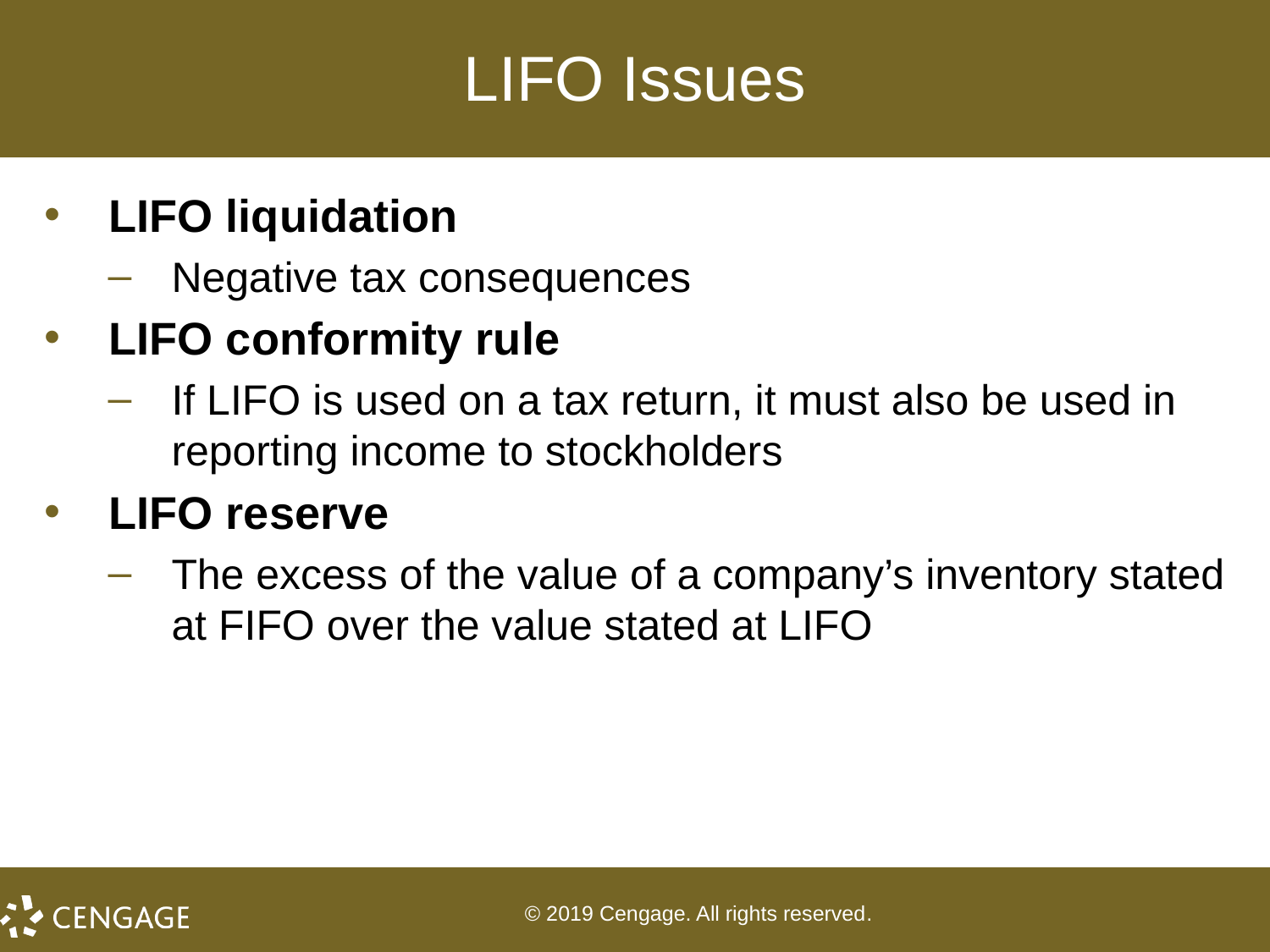

# LIFO Issues
LIFO liquidation
Negative tax consequences
LIFO conformity rule
If LIFO is used on a tax return, it must also be used in reporting income to stockholders
LIFO reserve
The excess of the value of a company’s inventory stated at FIFO over the value stated at LIFO